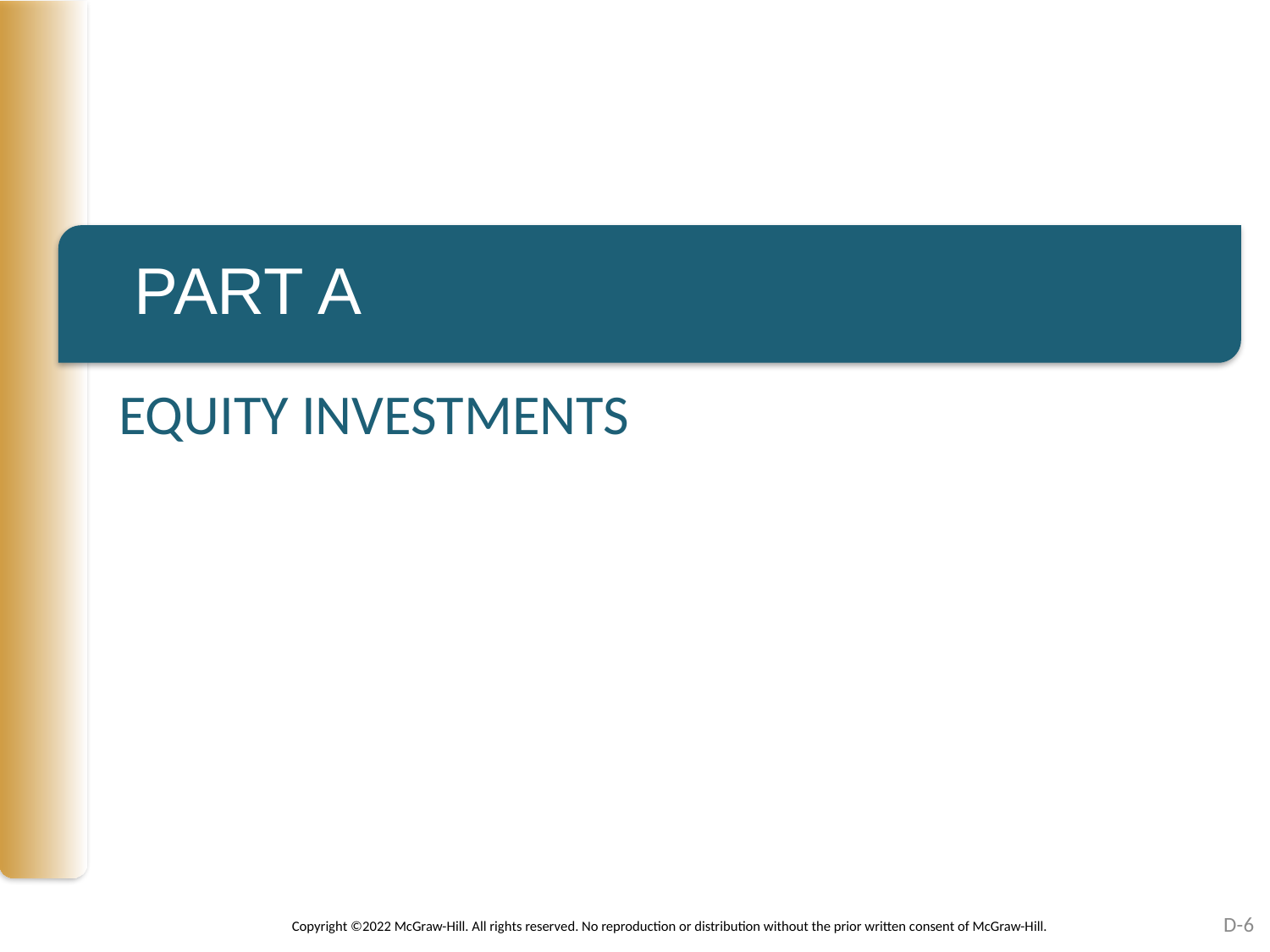

PART A

EQUITY INVESTMENTS
D-6
Copyright ©2022 McGraw-Hill. All rights reserved. No reproduction or distribution without the prior written consent of McGraw-Hill.